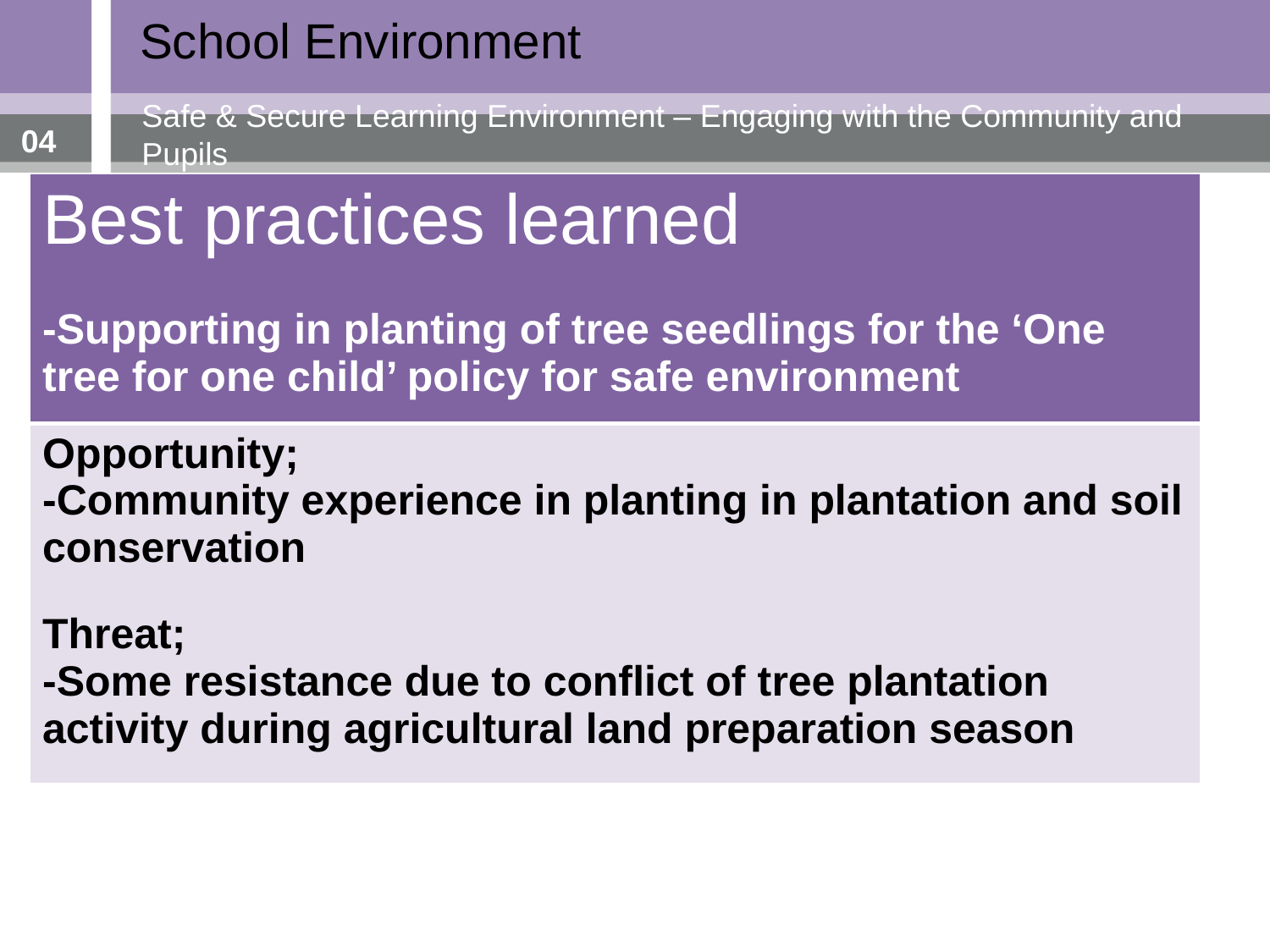

School Environment
Safe & Secure Learning Environment – Engaging with the Community and Pupils

04
| Best practices learned -Supporting in planting of tree seedlings for the ‘One tree for one child’ policy for safe environment |
| --- |
| Opportunity; -Community experience in planting in plantation and soil conservation Threat; -Some resistance due to conflict of tree plantation activity during agricultural land preparation season |